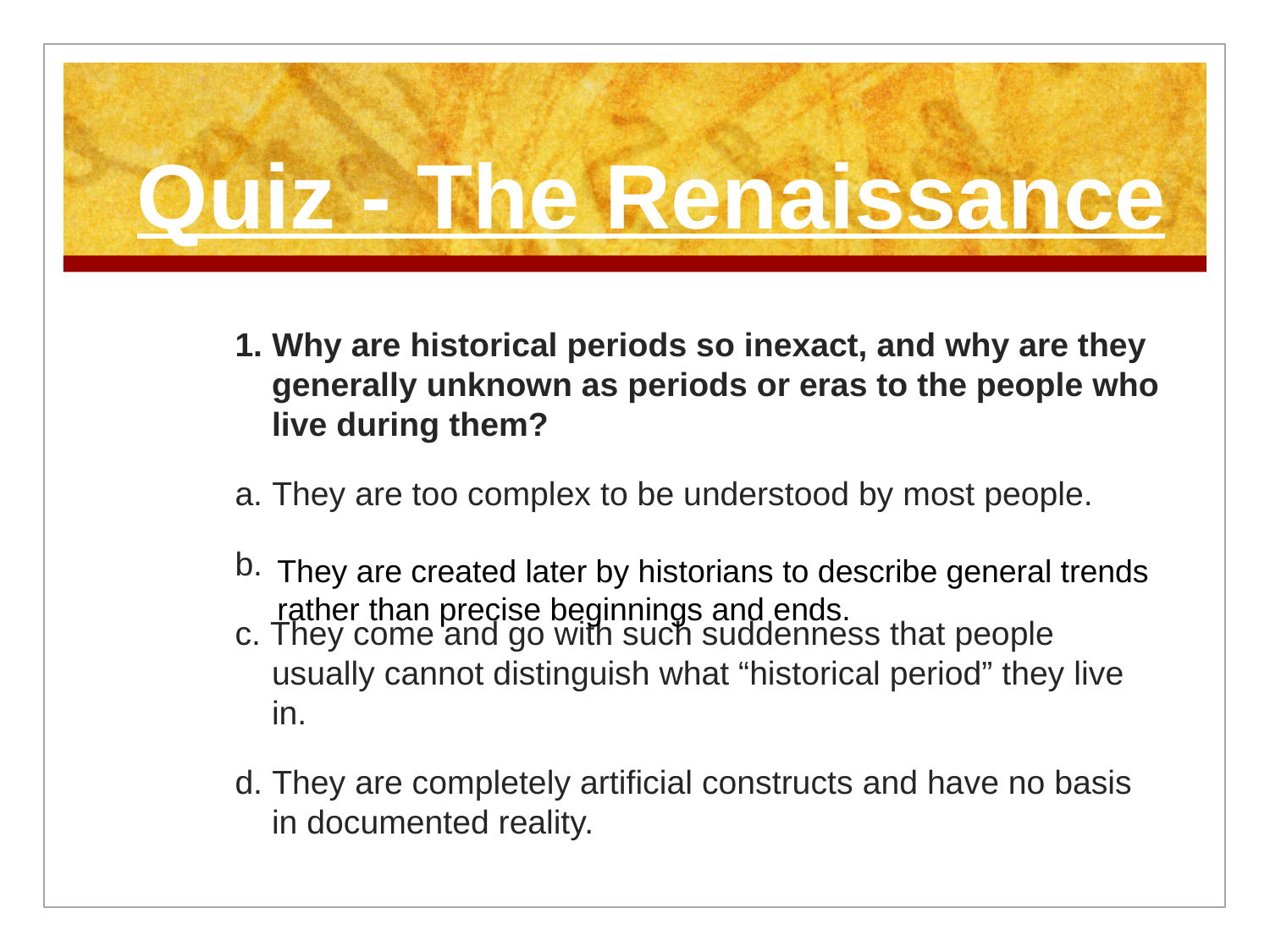

# Quiz - The Renaissance
1. Why are historical periods so inexact, and why are they generally unknown as periods or eras to the people who live during them?
a. They are too complex to be understood by most people.
b.
c. They come and go with such suddenness that people usually cannot distinguish what “historical period” they live in.
d. They are completely artificial constructs and have no basis in documented reality.
They are created later by historians to describe general trends rather than precise beginnings and ends.